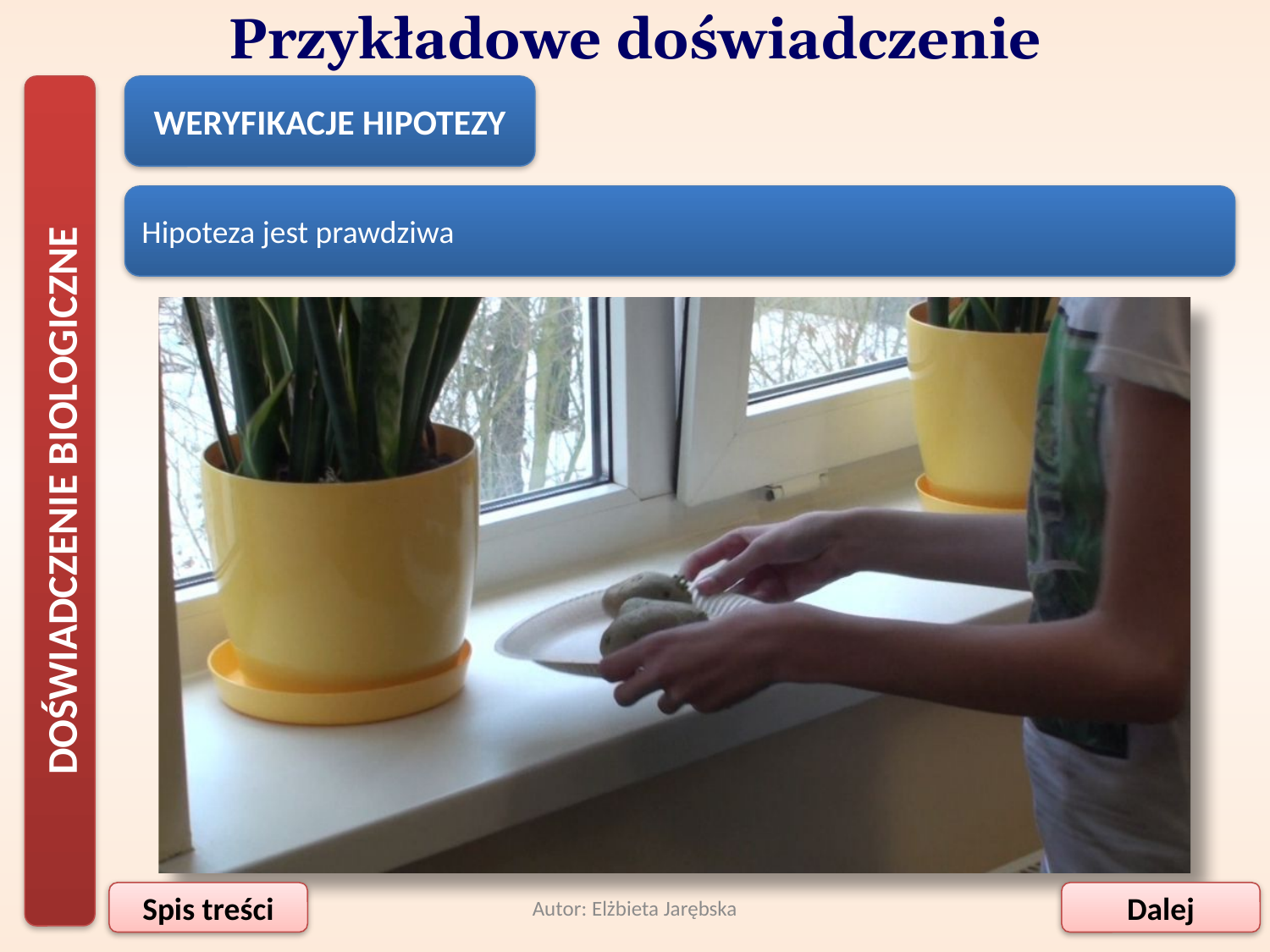

Przykładowe doświadczenie
DOŚWIADCZENIE BIOLOGICZNE
WERYFIKACJE HIPOTEZY
Hipoteza jest prawdziwa

Autor: Elżbieta Jarębska
Spis treści
Dalej